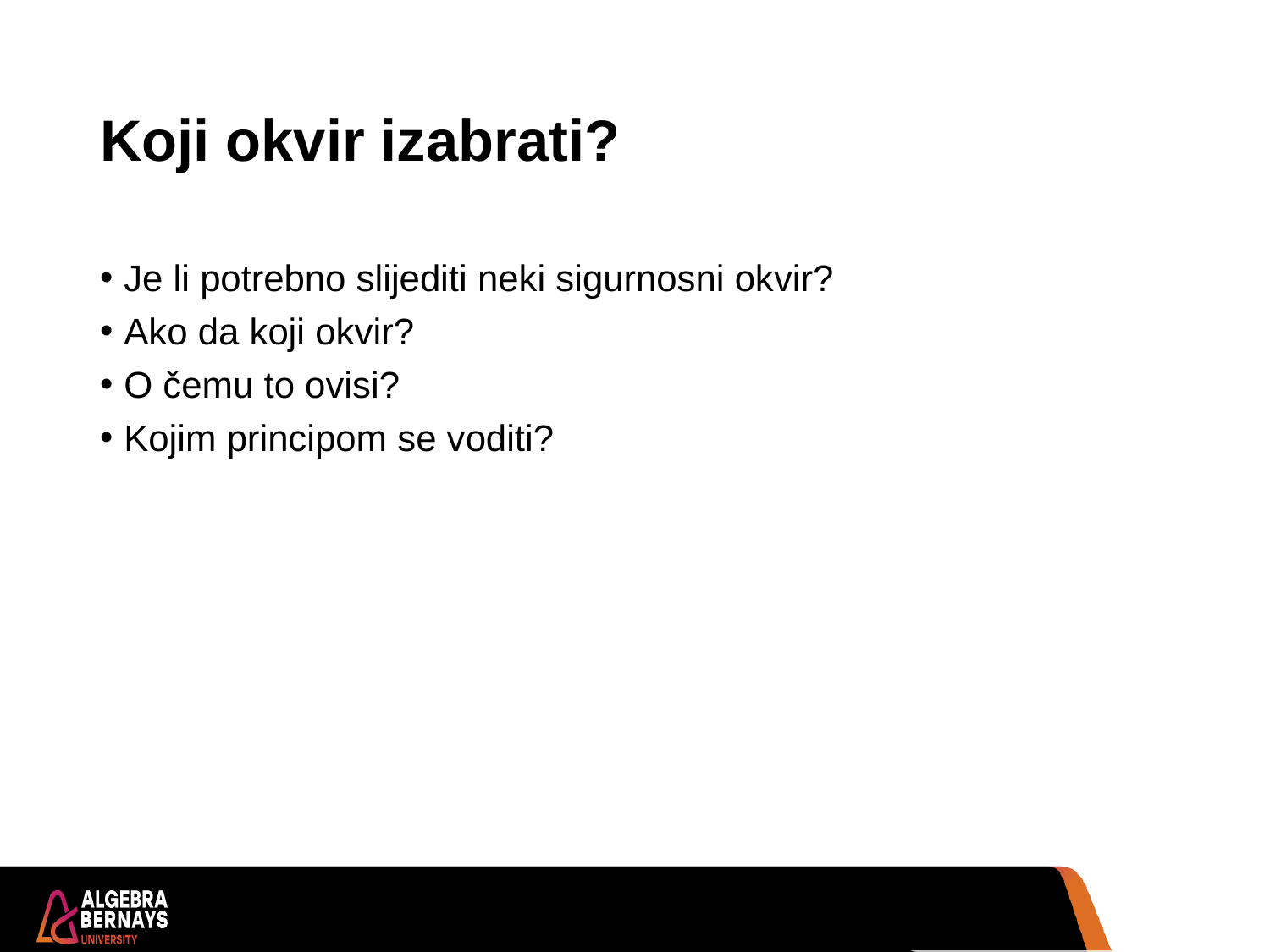

# Koji okvir izabrati?
Je li potrebno slijediti neki sigurnosni okvir?
Ako da koji okvir?
O čemu to ovisi?
Kojim principom se voditi?